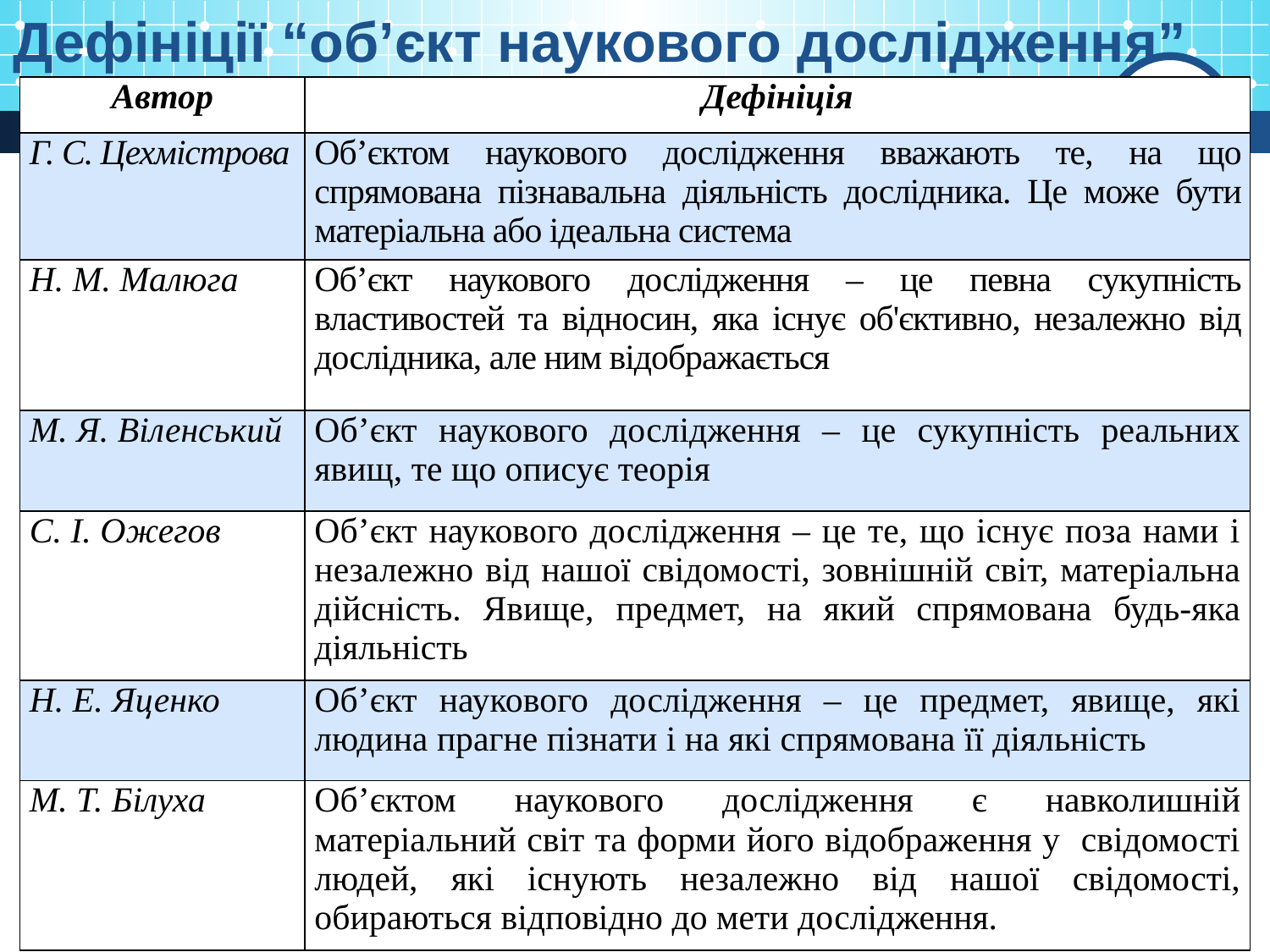

Дефініції “об’єкт наукового дослідження”
| Автор | Дефініція |
| --- | --- |
| Г. С. Цехмістрова | Об’єктом наукового дослідження вважають те, на що спрямована пізнавальна діяльність дослідника. Це може бути матеріальна або ідеальна система |
| Н. М. Малюга | Об’єкт наукового дослідження – це певна сукупність властивостей та відносин, яка існує об'єктивно, незалежно від дослідника, але ним відображається |
| М. Я. Віленський | Об’єкт наукового дослідження – це сукупність реальних явищ, те що описує теорія |
| С. І. Ожегов | Об’єкт наукового дослідження – це те, що існує поза нами і незалежно від нашої свідомості, зовнішній світ, матеріальна дійсність. Явище, предмет, на який спрямована будь-яка діяльність |
| Н. Е. Яценко | Об’єкт наукового дослідження – це предмет, явище, які людина прагне пізнати і на які спрямована її діяльність |
| М. Т. Білуха | Об’єктом наукового дослідження є навколишній матеріальний світ та форми його відображення у свідомості людей, які існують незалежно від нашої свідомості, обираються відповідно до мети дослідження. |